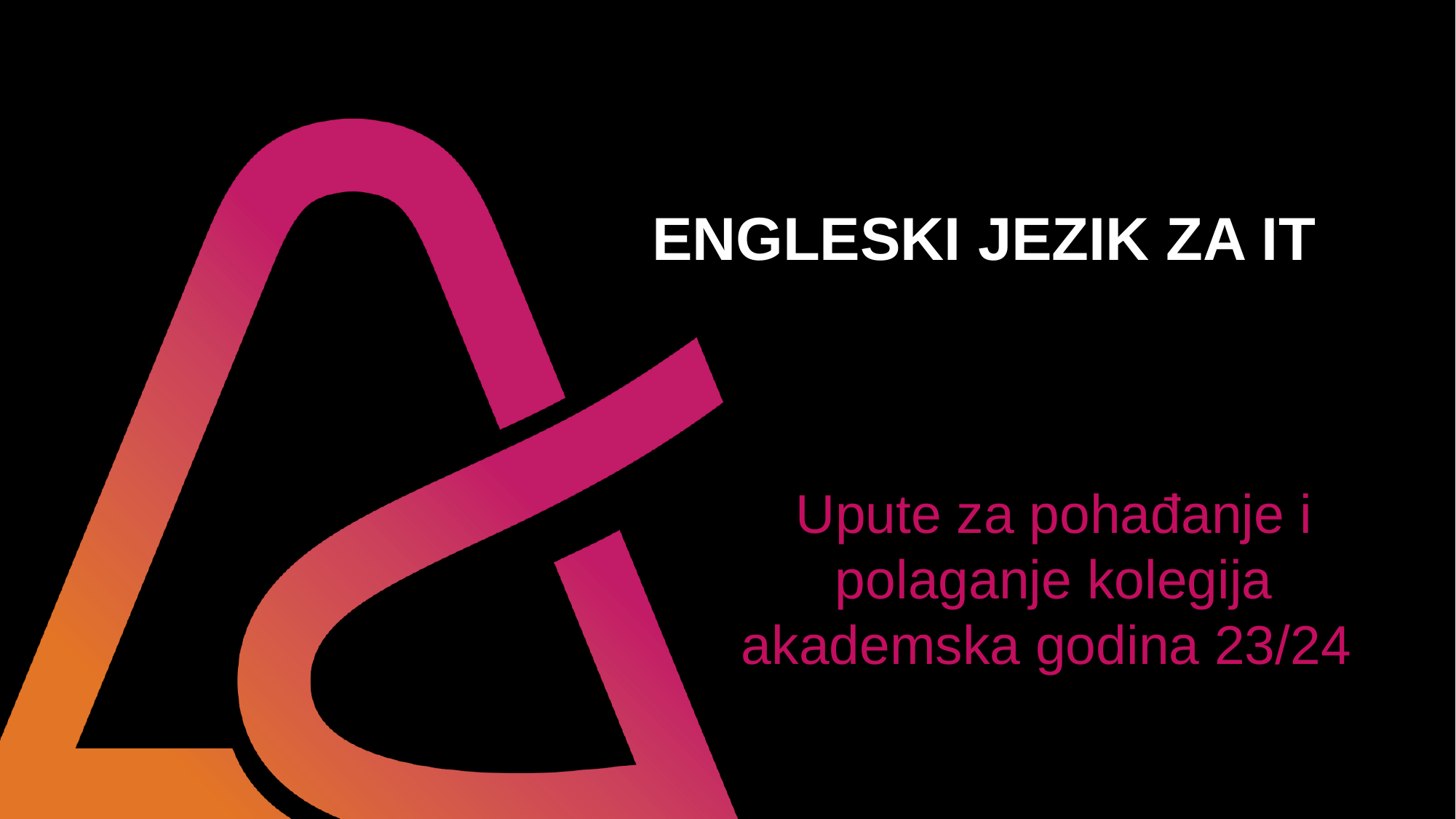

# ENGLESKI JEZIK ZA IT
Upute za pohađanje i polaganje kolegija
akademska godina 23/24